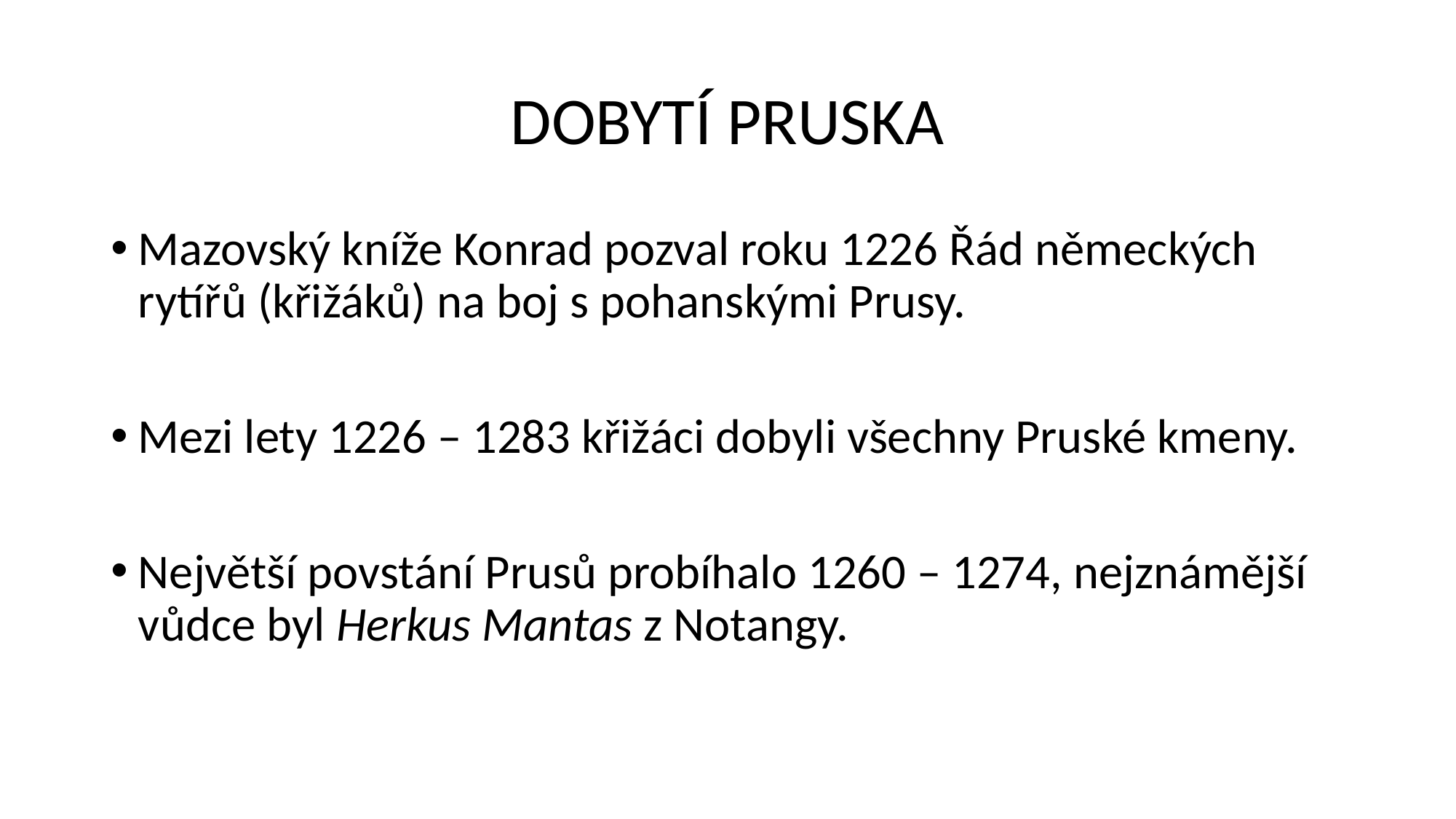

# DOBYTÍ PRUSKA
Mazovský kníže Konrad pozval roku 1226 Řád německých rytířů (křižáků) na boj s pohanskými Prusy.

Mezi lety 1226 – 1283 křižáci dobyli všechny Pruské kmeny.

Největší povstání Prusů probíhalo 1260 – 1274, nejznámější vůdce byl Herkus Mantas z Notangy.